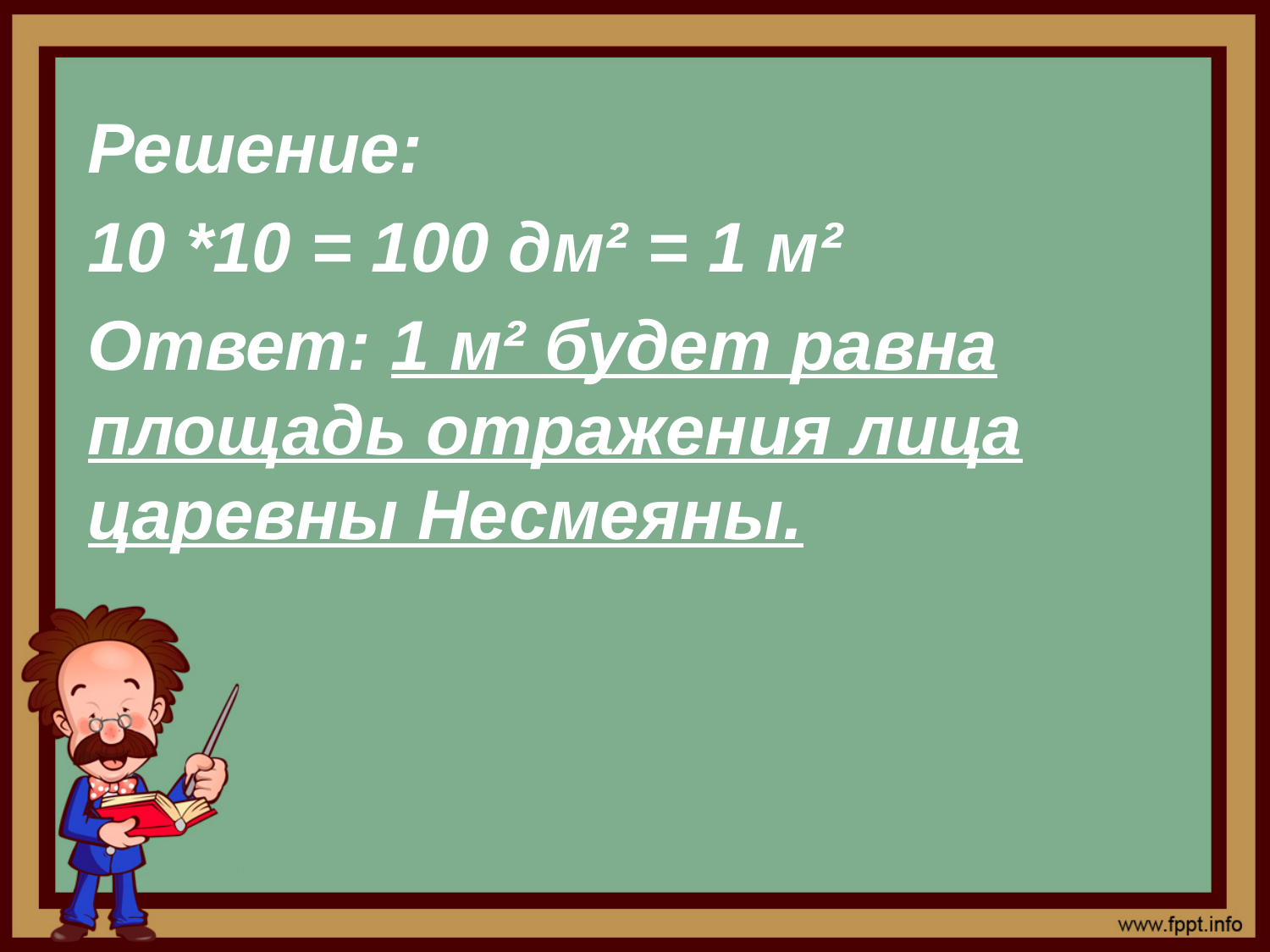

#
Решение:
10 *10 = 100 дм² = 1 м²
Ответ: 1 м² будет равна площадь отражения лица царевны Несмеяны.